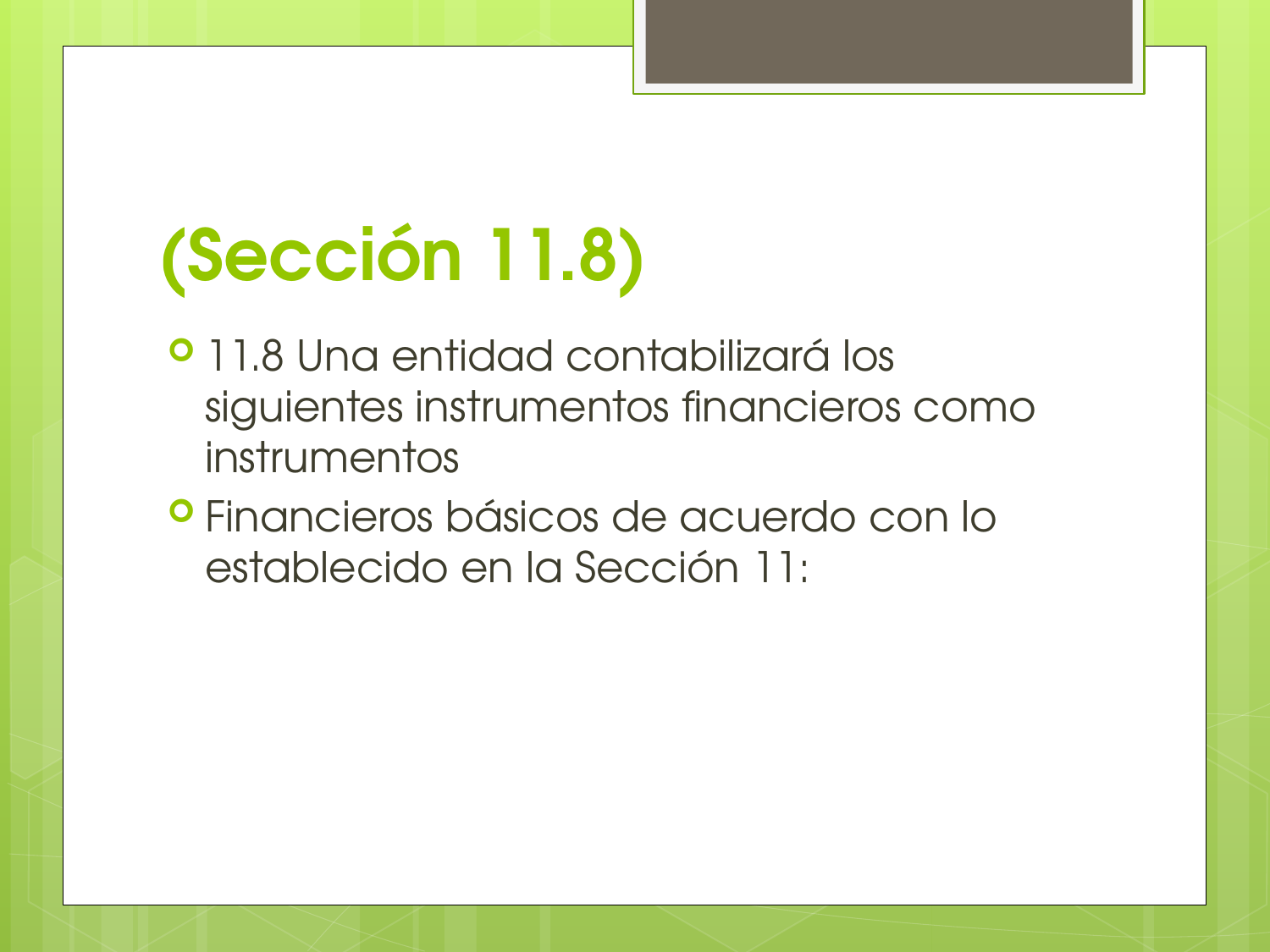

# (Sección 11.8)
11.8 Una entidad contabilizará los siguientes instrumentos financieros como instrumentos
Financieros básicos de acuerdo con lo establecido en la Sección 11: